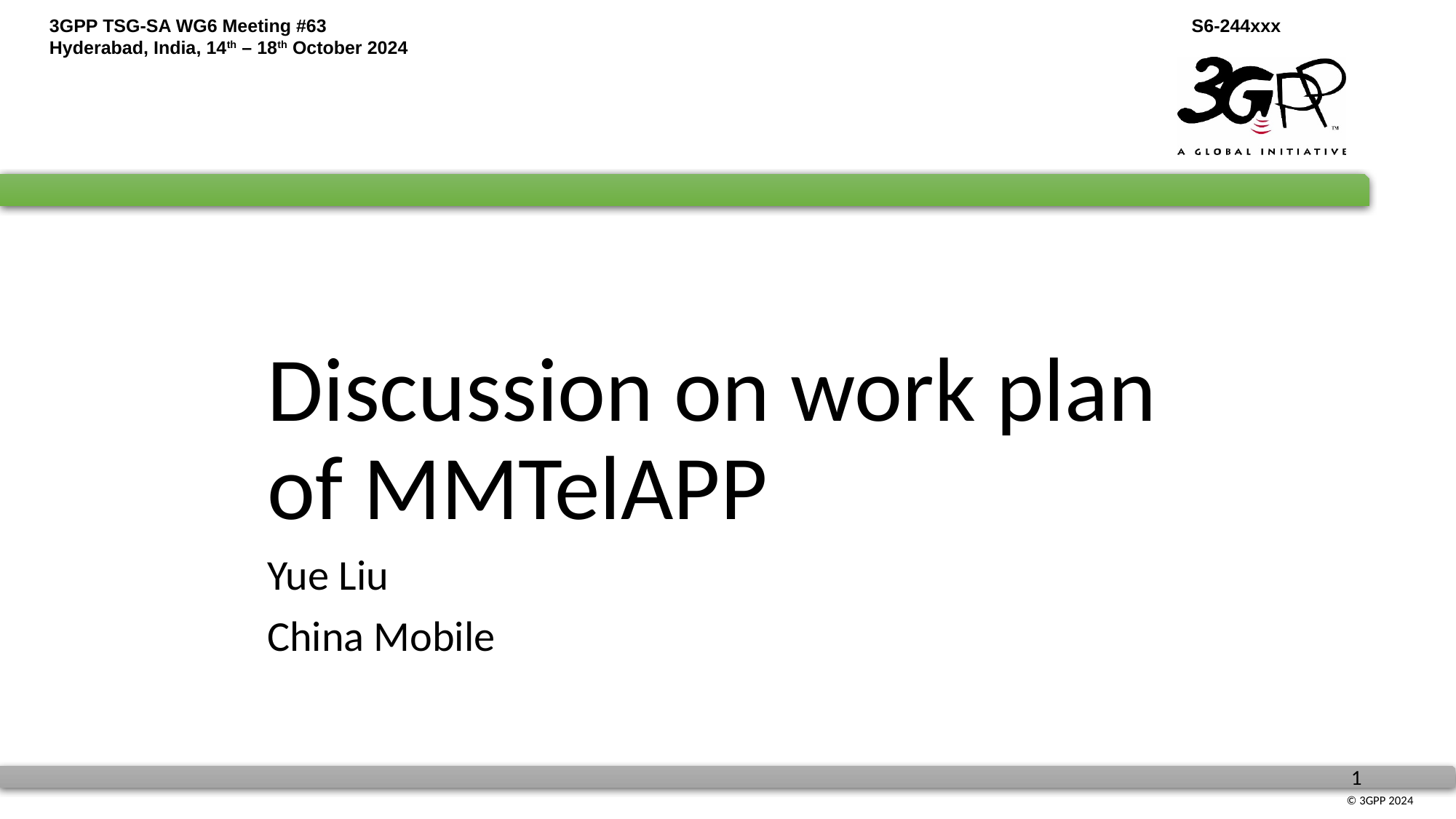

# Discussion on work plan of MMTelAPP
Yue Liu
China Mobile